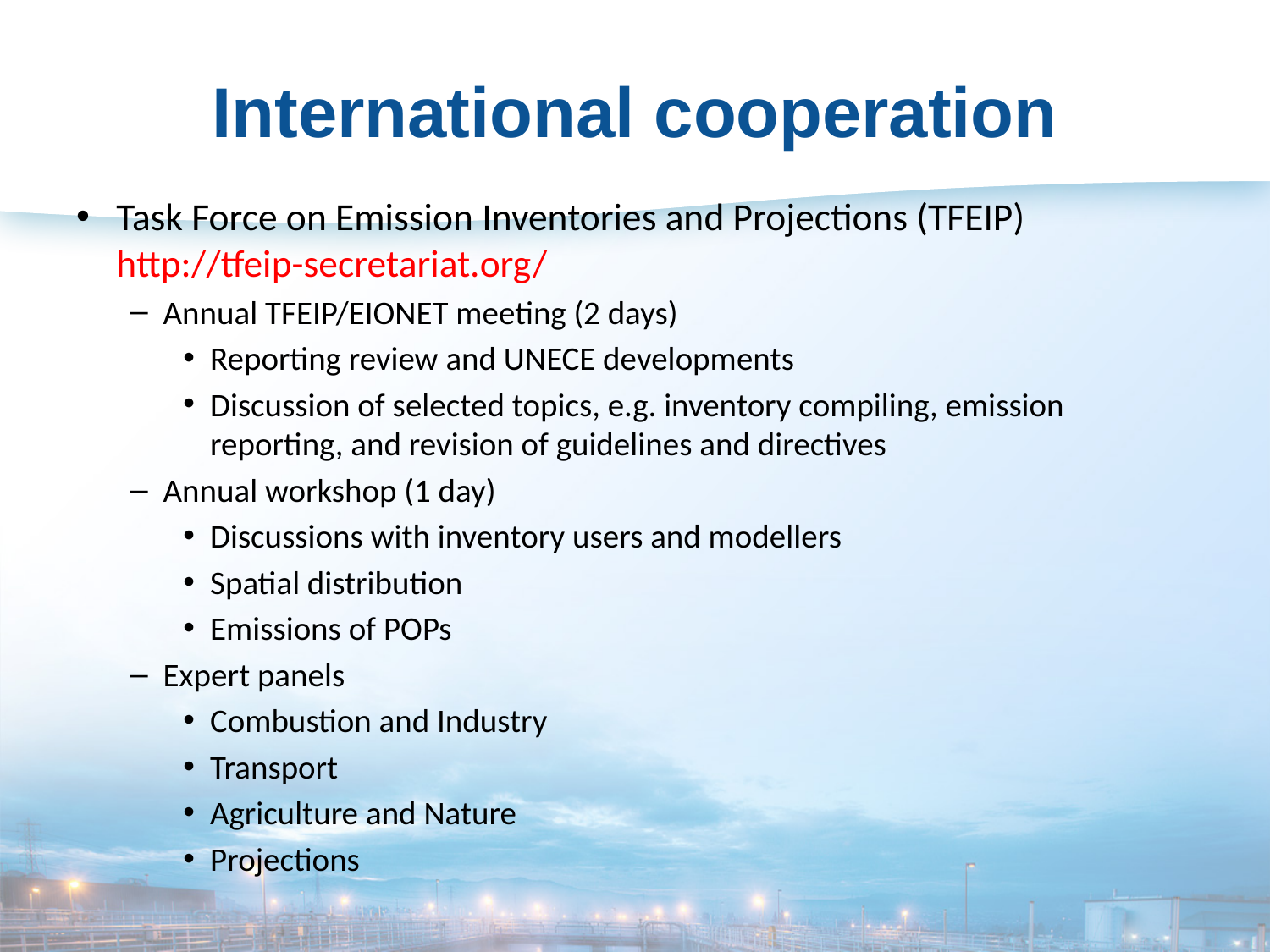

# International cooperation
Task Force on Emission Inventories and Projections (TFEIP) http://tfeip-secretariat.org/
Annual TFEIP/EIONET meeting (2 days)
Reporting review and UNECE developments
Discussion of selected topics, e.g. inventory compiling, emission reporting, and revision of guidelines and directives
Annual workshop (1 day)
Discussions with inventory users and modellers
Spatial distribution
Emissions of POPs
Expert panels
Combustion and Industry
Transport
Agriculture and Nature
Projections